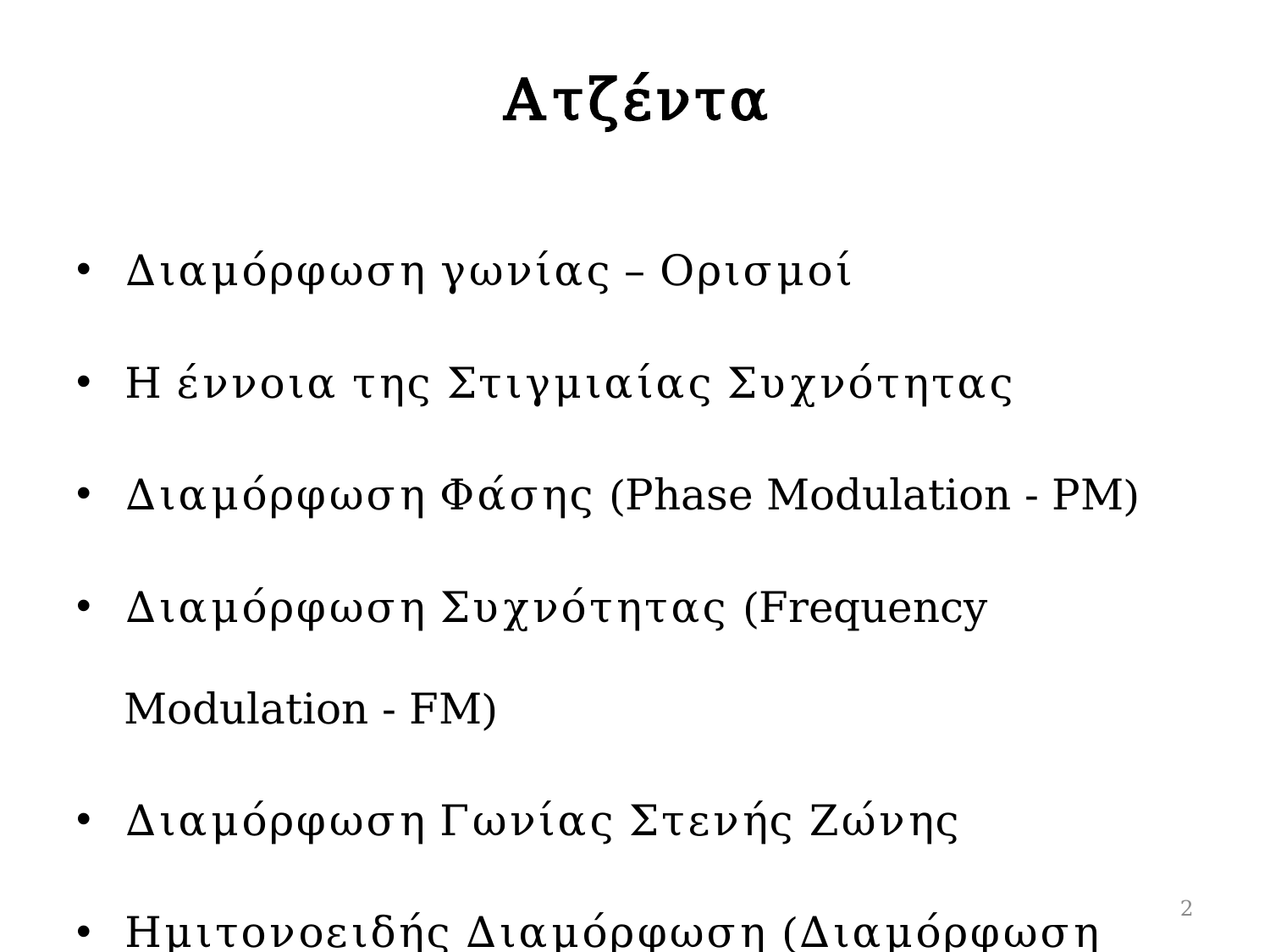

# Ατζέντα
Διαμόρφωση γωνίας – Ορισμοί
Η έννοια της Στιγμιαίας Συχνότητας
Διαμόρφωση Φάσης (Phase Modulation - PM)
Διαμόρφωση Συχνότητας (Frequency Modulation - FM)
Διαμόρφωση Γωνίας Στενής Ζώνης
Ημιτονοειδής Διαμόρφωση (Διαμόρφωση Απλού Τόνου)
2